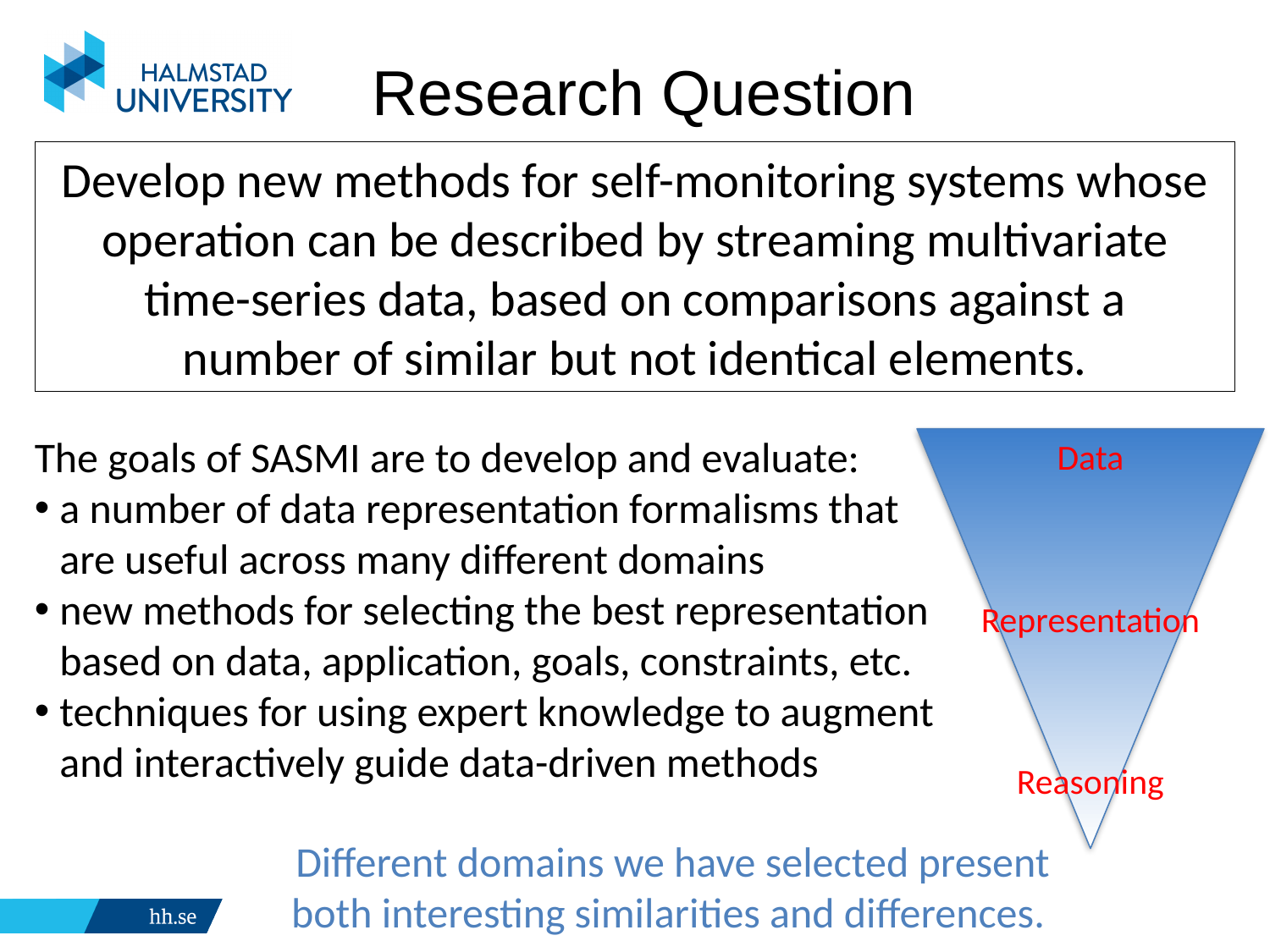

# Research Question
Develop new methods for self-monitoring systems whose operation can be described by streaming multivariate time-series data, based on comparisons against a
number of similar but not identical elements.
The goals of SASMI are to develop and evaluate:
a number of data representation formalisms that are useful across many different domains
new methods for selecting the best representation based on data, application, goals, constraints, etc.
techniques for using expert knowledge to augment and interactively guide data-driven methods

Data
Representation
Reasoning
Different domains we have selected present both interesting similarities and differences.